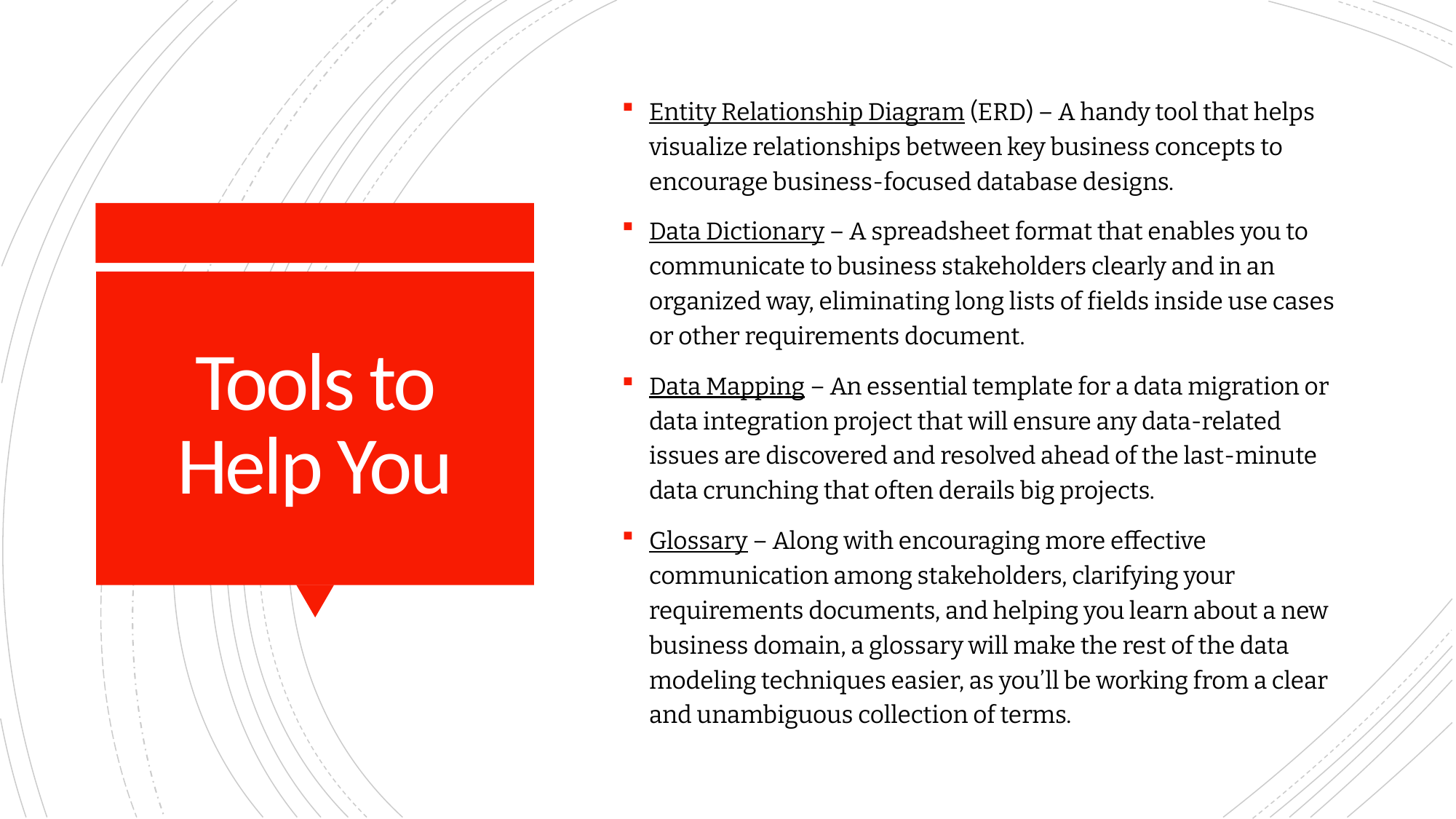

Entity Relationship Diagram (ERD) – A handy tool that helps visualize relationships between key business concepts to encourage business-focused database designs.
Data Dictionary – A spreadsheet format that enables you to communicate to business stakeholders clearly and in an organized way, eliminating long lists of fields inside use cases or other requirements document.
Data Mapping – An essential template for a data migration or data integration project that will ensure any data-related issues are discovered and resolved ahead of the last-minute data crunching that often derails big projects.
Glossary – Along with encouraging more effective communication among stakeholders, clarifying your requirements documents, and helping you learn about a new business domain, a glossary will make the rest of the data modeling techniques easier, as you’ll be working from a clear and unambiguous collection of terms.
# Tools to Help You